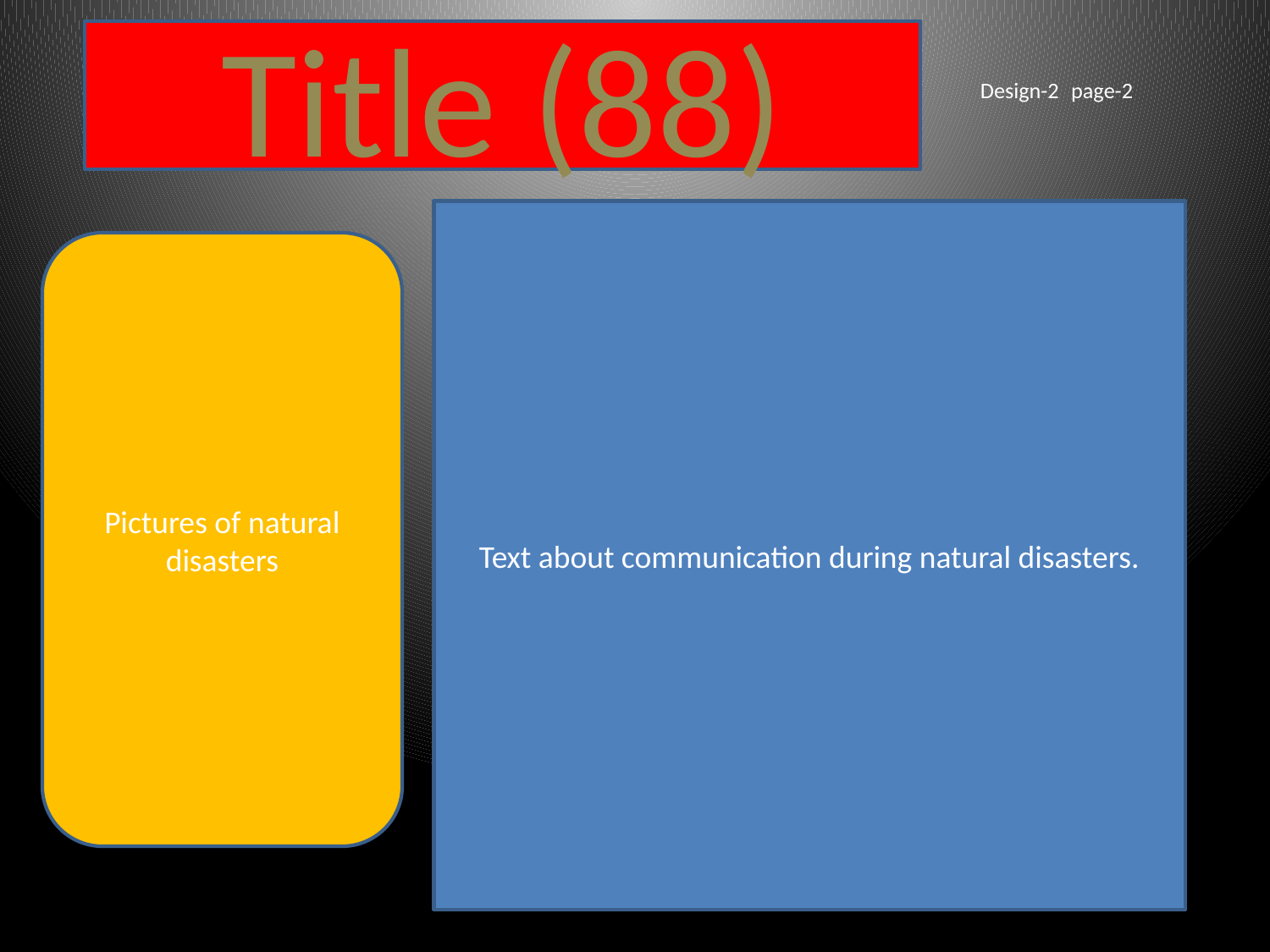

Title (88)
# Design-2 page-2
Text about communication during natural disasters.

Pictures of natural disasters